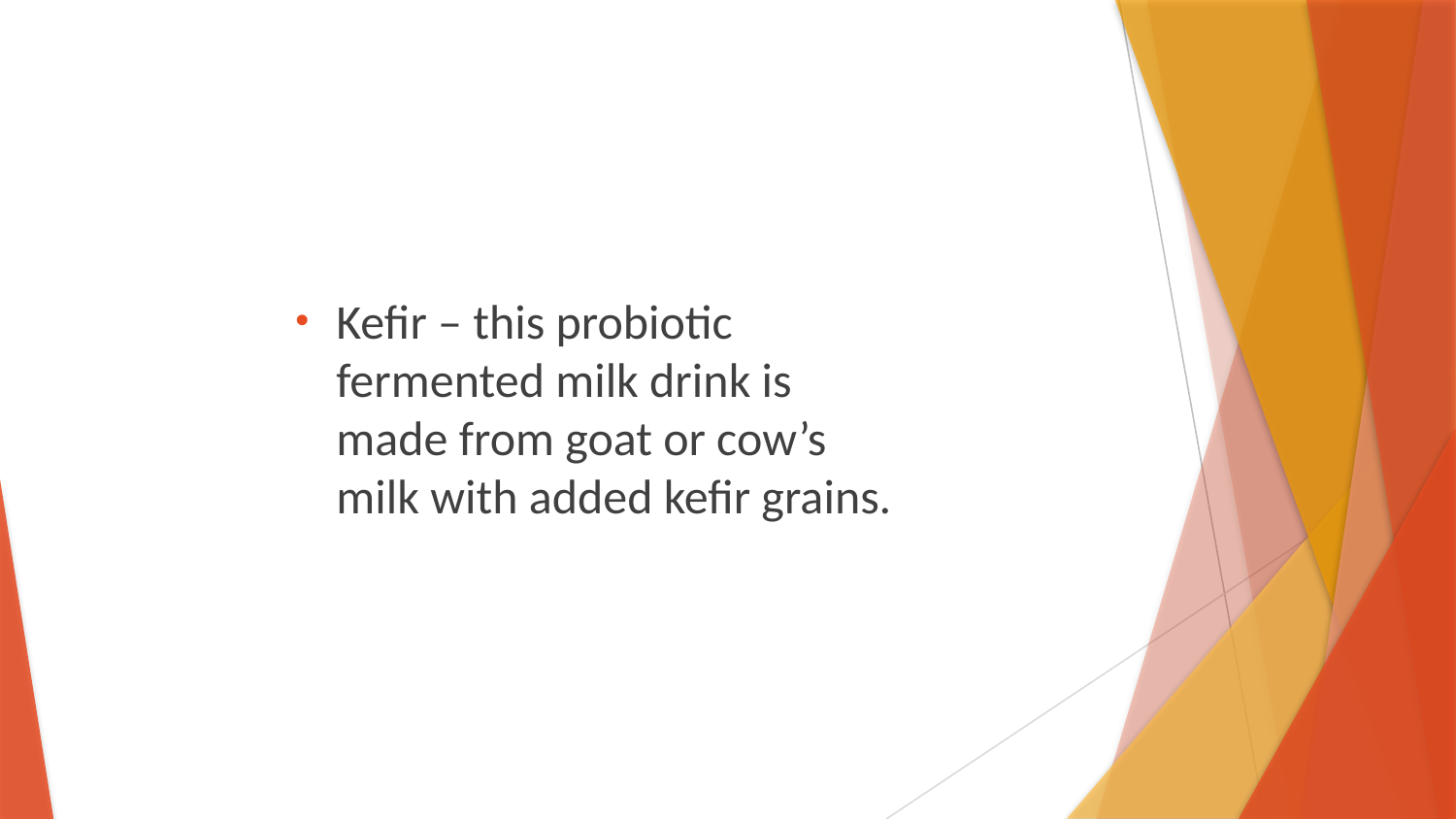

Kefir – this probiotic fermented milk drink is made from goat or cow’s milk with added kefir grains.